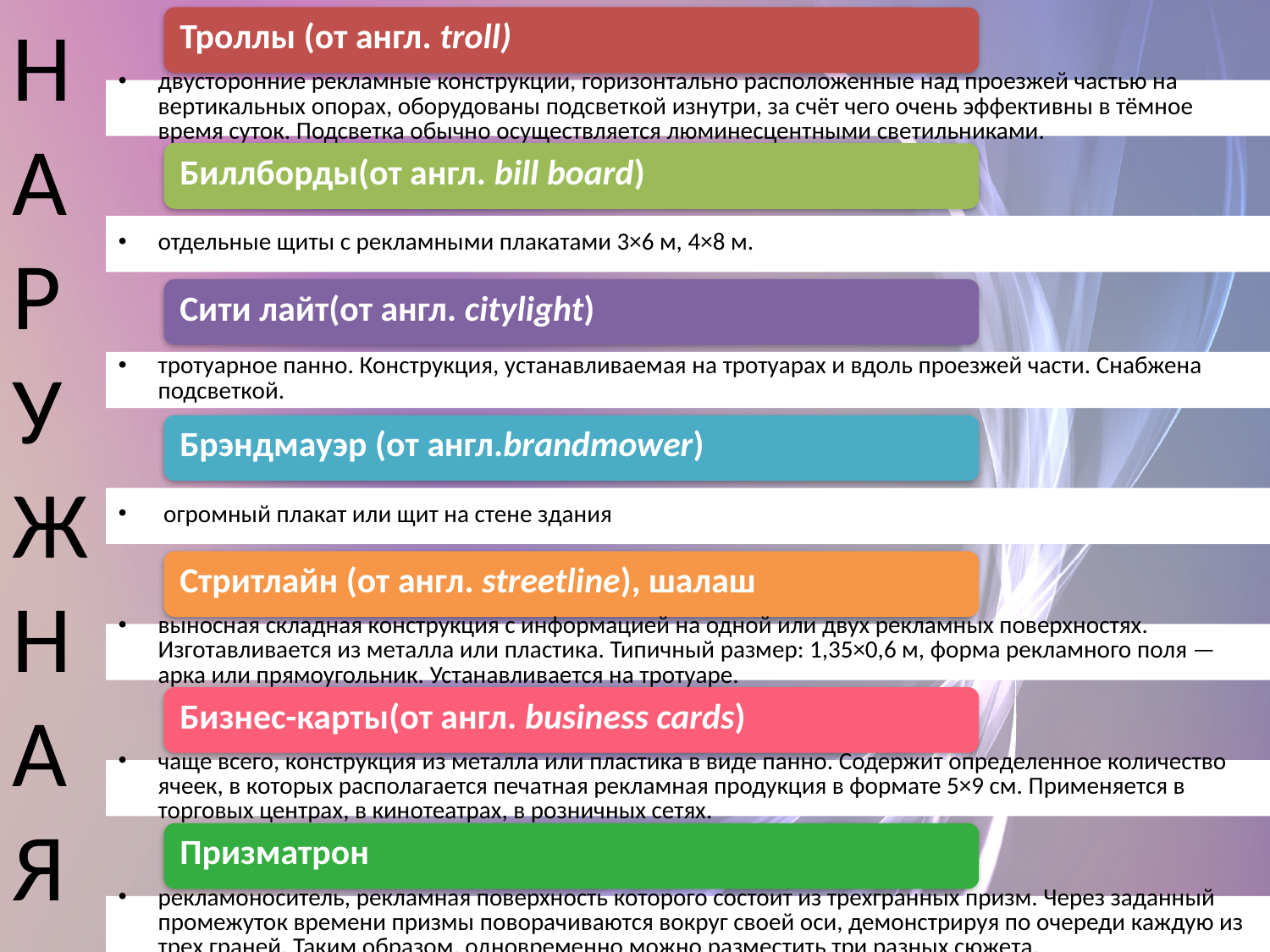

Н
А
Р
У
Ж
Н
А
Я
Троллы (от англ. troll)
двусторонние рекламные конструкции, горизонтально расположенные над проезжей частью на вертикальных опорах, оборудованы подсветкой изнутри, за счёт чего очень эффективны в тёмное время суток. Подсветка обычно осуществляется люминесцентными светильниками.
Биллборды(от англ. bill board)
отдельные щиты с рекламными плакатами 3×6 м, 4×8 м.
Сити лайт(от англ. citylight)
тротуарное панно. Конструкция, устанавливаемая на тротуарах и вдоль проезжей части. Снабжена подсветкой.
Брэндмауэр (от англ.brandmower)
 огромный плакат или щит на стене здания
Стритлайн (от англ. streetline), шалаш
выносная складная конструкция с информацией на одной или двух рекламных поверхностях. Изготавливается из металла или пластика. Типичный размер: 1,35×0,6 м, форма рекламного поля — арка или прямоугольник. Устанавливается на тротуаре.
Бизнес-карты(от англ. business cards)
чаще всего, конструкция из металла или пластика в виде панно. Содержит определенное количество ячеек, в которых располагается печатная рекламная продукция в формате 5×9 см. Применяется в торговых центрах, в кинотеатрах, в розничных сетях.
Призматрон